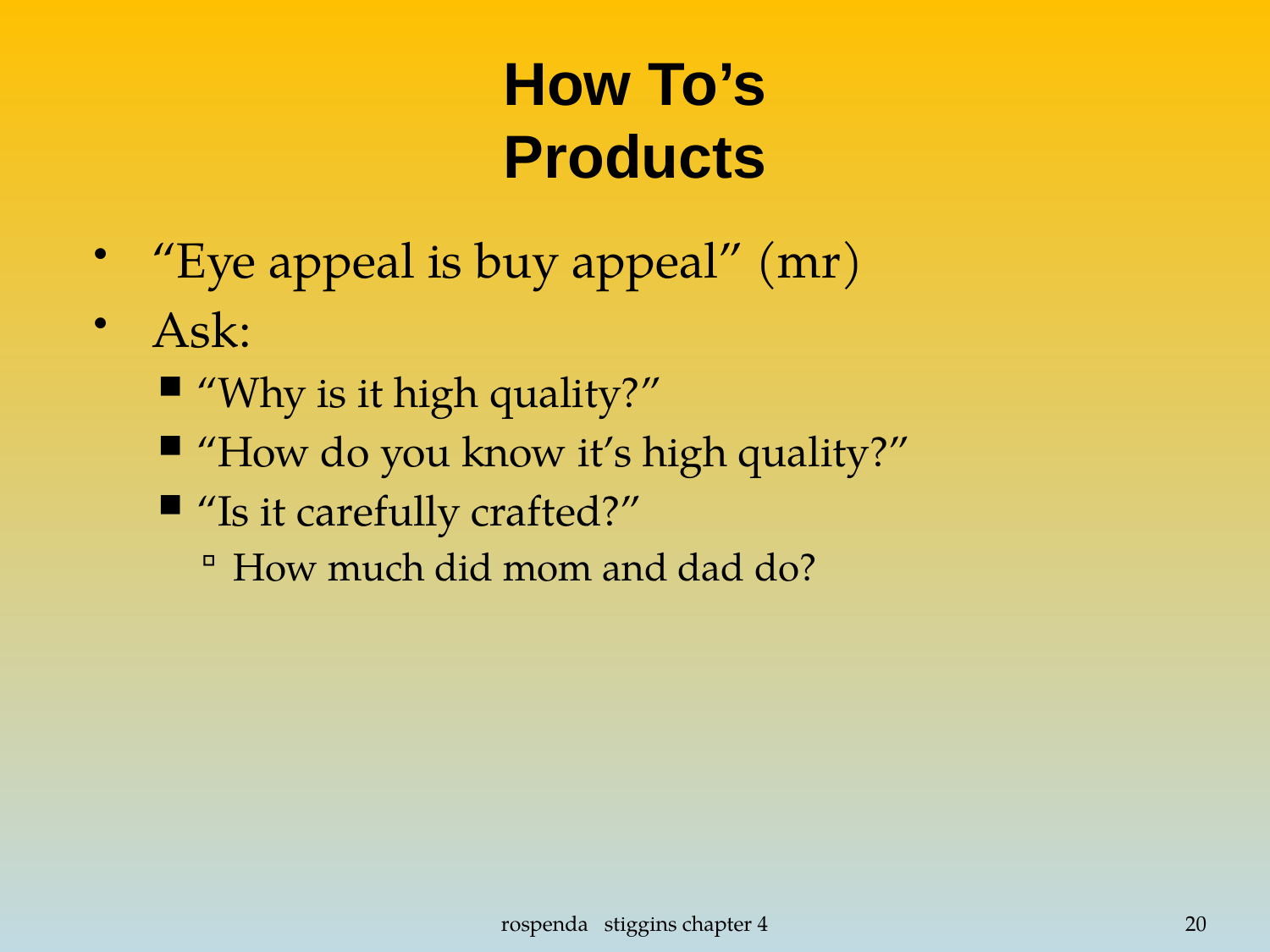

# How To’s Products
“Eye appeal is buy appeal” (mr)
Ask:
“Why is it high quality?”
“How do you know it’s high quality?”
“Is it carefully crafted?”
How much did mom and dad do?
rospenda   stiggins chapter 4
20